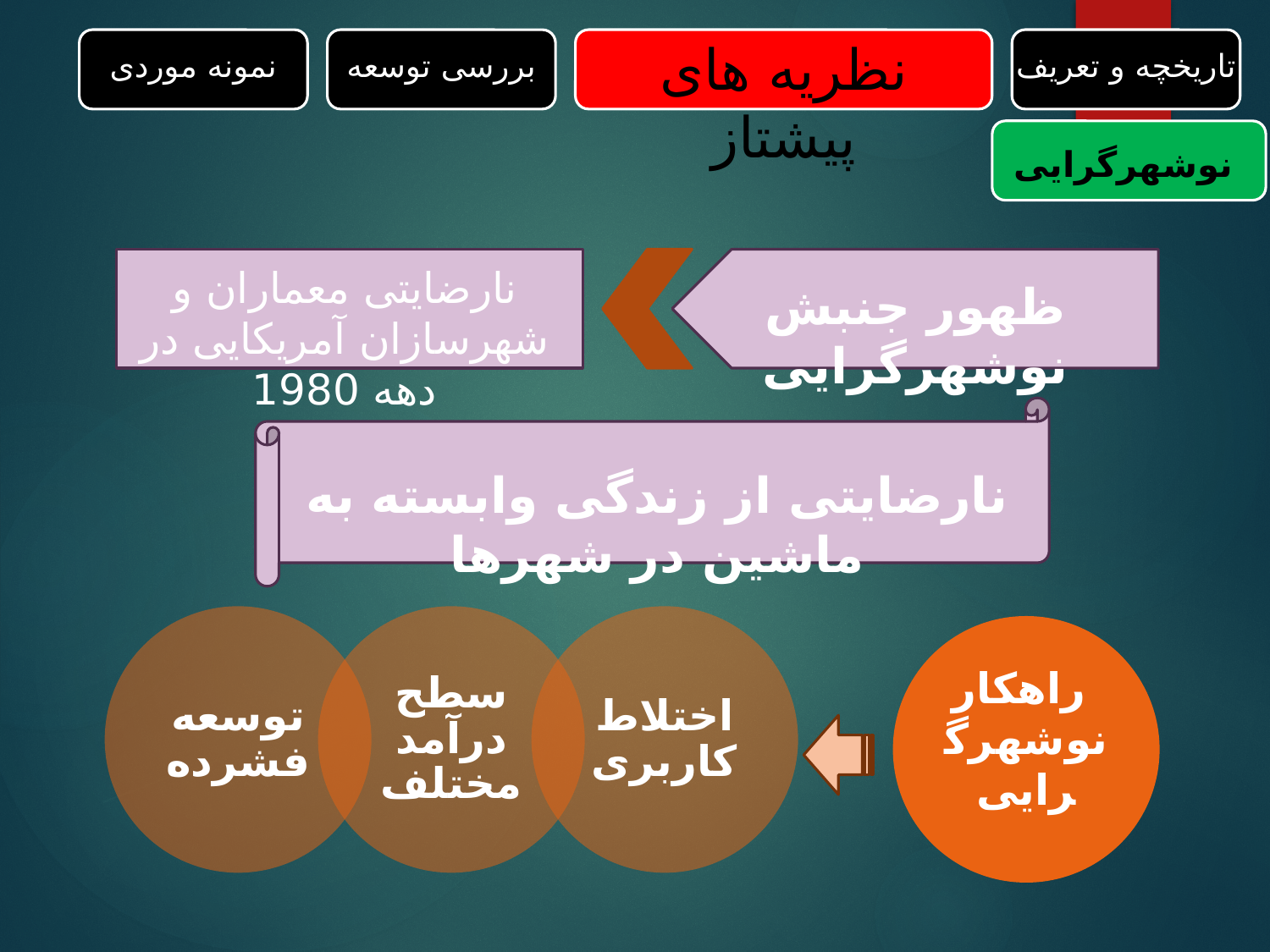

نظریه های پیشتاز

نمونه موردی
بررسی توسعه
تاریخچه و تعریف

نوشهرگرایی

نارضایتی معماران و شهرسازان آمریکایی در دهه 1980
ظهور جنبش نوشهرگرایی

نارضایتی از زندگی وابسته به ماشین در شهرها
توسعه فشرده
سطح درآمد مختلف
اختلاط کاربری
 راهکار نوشهرگرایی